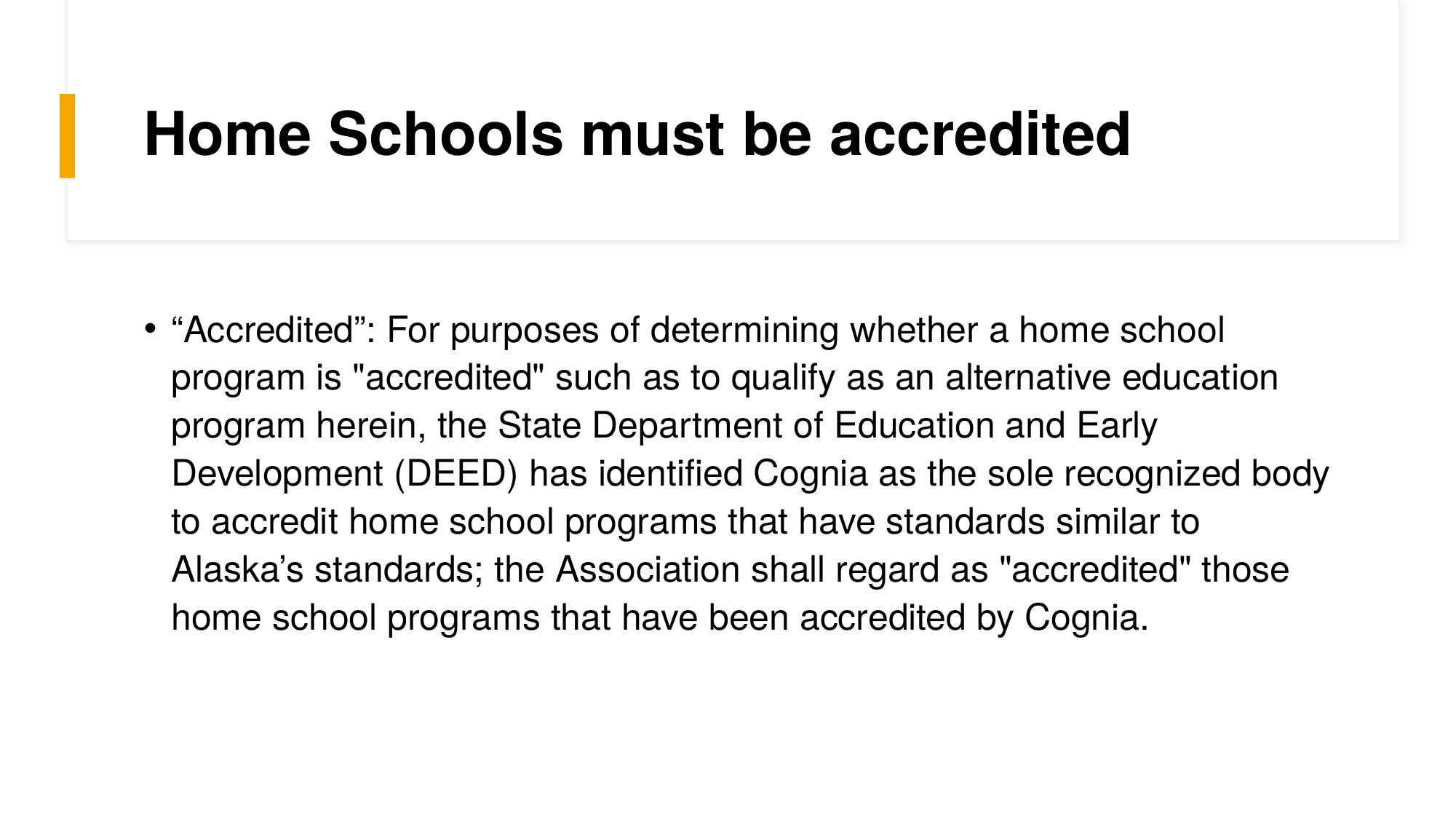

# Home Schools must be accredited
“Accredited”: For purposes of determining whether a home school program is "accredited" such as to qualify as an alternative education program herein, the State Department of Education and Early Development (DEED) has identified Cognia as the sole recognized body to accredit home school programs that have standards similar to Alaska’s standards; the Association shall regard as "accredited" those home school programs that have been accredited by Cognia.